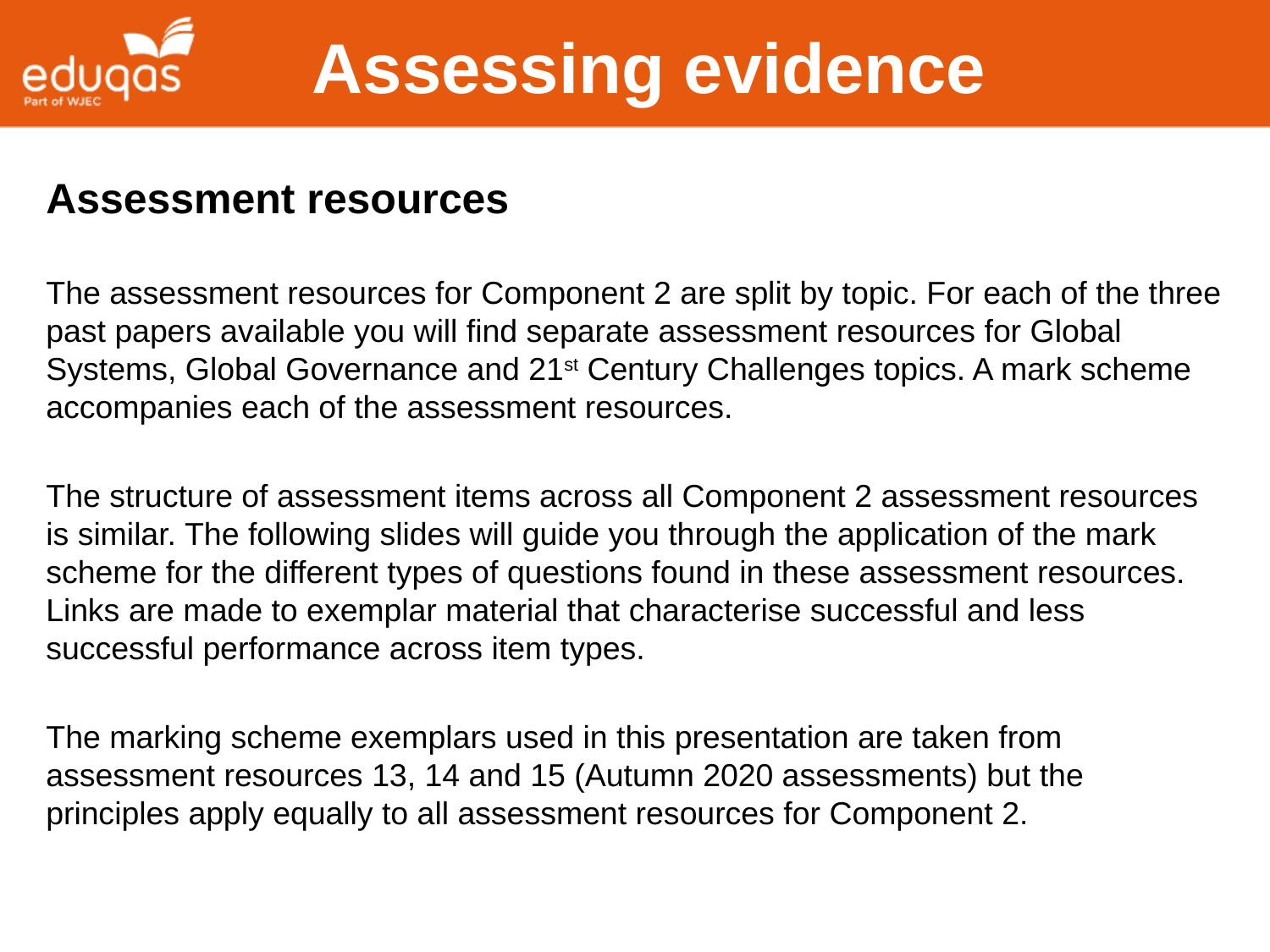

Assessing evidence
Assessment resources

The assessment resources for Component 2 are split by topic. For each of the three past papers available you will find separate assessment resources for Global Systems, Global Governance and 21st Century Challenges topics. A mark scheme accompanies each of the assessment resources.

The structure of assessment items across all Component 2 assessment resources is similar. The following slides will guide you through the application of the mark scheme for the different types of questions found in these assessment resources. Links are made to exemplar material that characterise successful and less successful performance across item types.

The marking scheme exemplars used in this presentation are taken from assessment resources 13, 14 and 15 (Autumn 2020 assessments) but the principles apply equally to all assessment resources for Component 2.